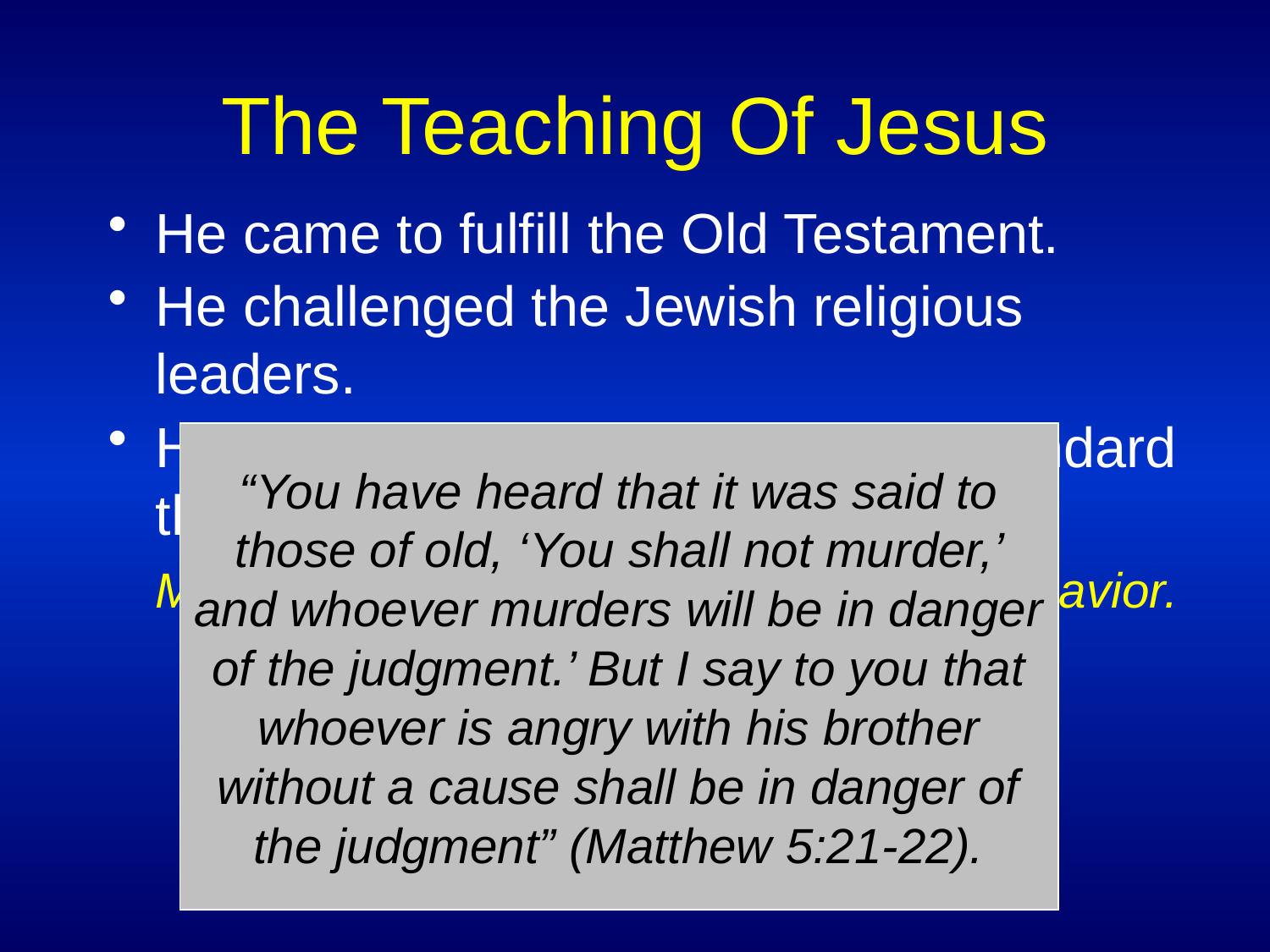

# The Teaching Of Jesus
He came to fulfill the Old Testament.
He challenged the Jewish religious leaders.
He presented the highest moral standard the world has ever seen.
	Morals– principles of right and wrong behavior.
“You have heard that it was said to those of old, ‘You shall not murder,’ and whoever murders will be in danger of the judgment.’ But I say to you that whoever is angry with his brother without a cause shall be in danger of the judgment” (Matthew 5:21-22).